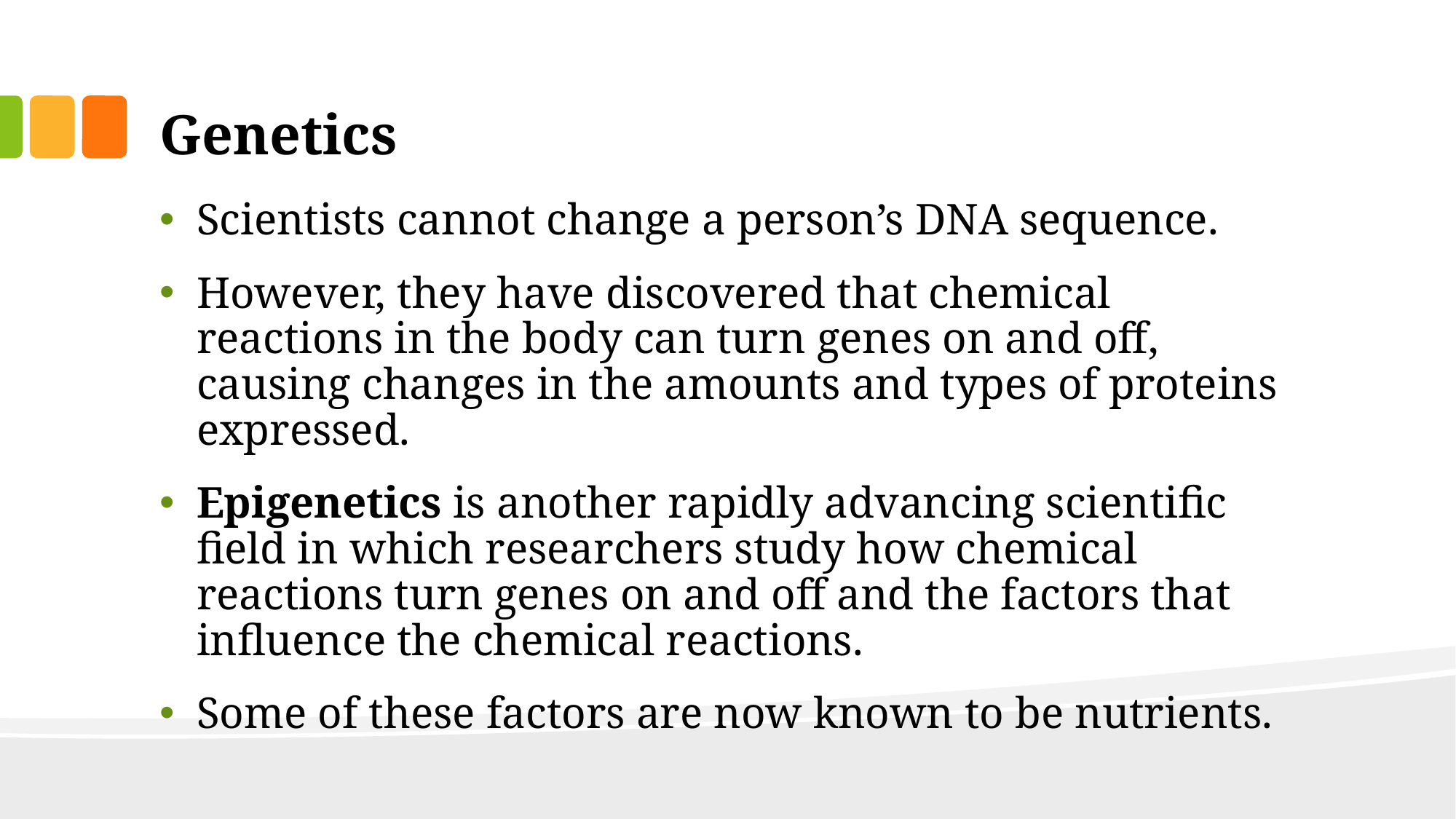

# Genetics
Scientists cannot change a person’s DNA sequence.
However, they have discovered that chemical reactions in the body can turn genes on and off, causing changes in the amounts and types of proteins expressed.
Epigenetics is another rapidly advancing scientific field in which researchers study how chemical reactions turn genes on and off and the factors that influence the chemical reactions.
Some of these factors are now known to be nutrients.